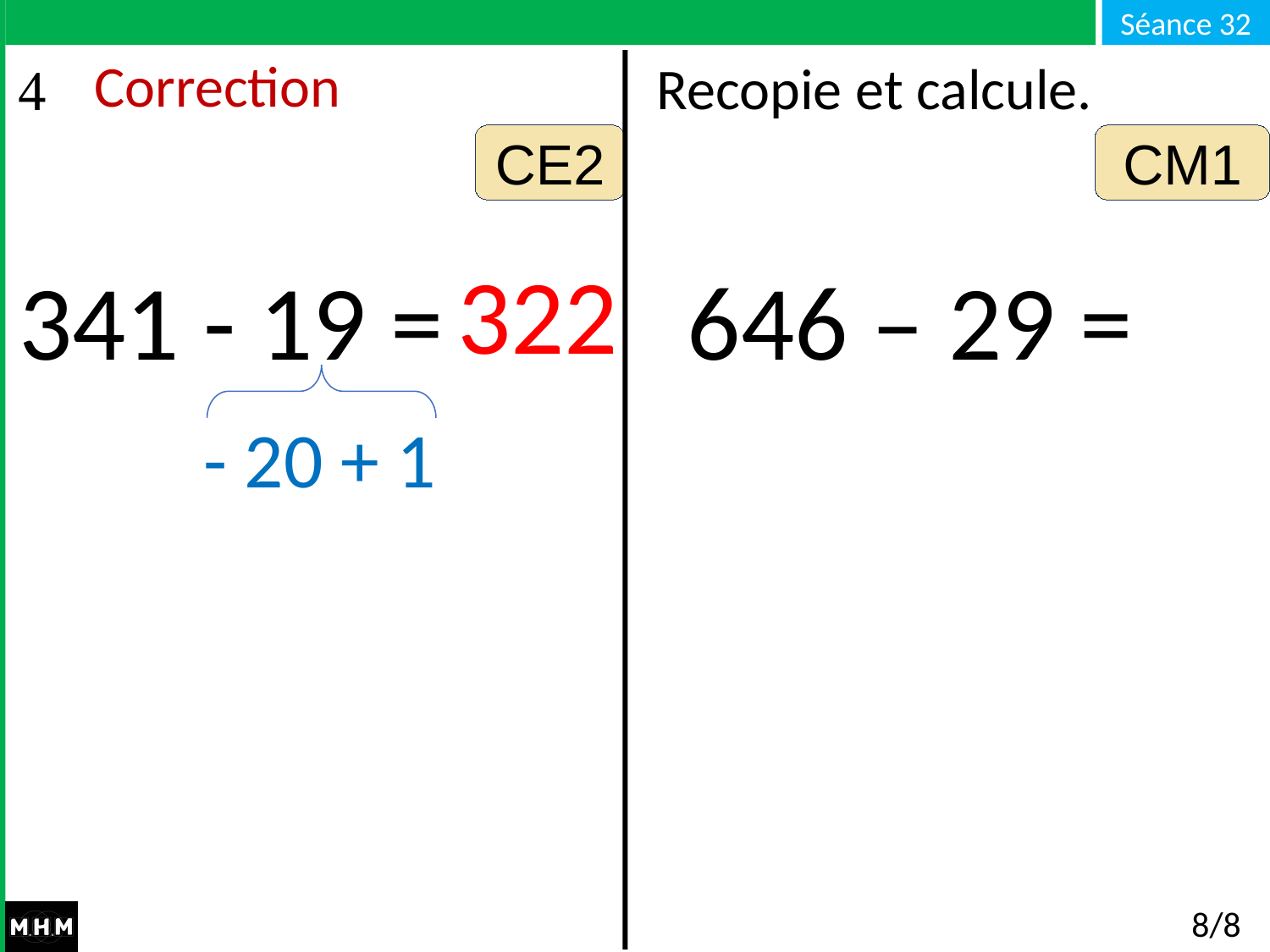

# Correction
Recopie et calcule.
CE2
CM1
322
646 – 29 =
341 - 19 =

- 20 + 1
8/8